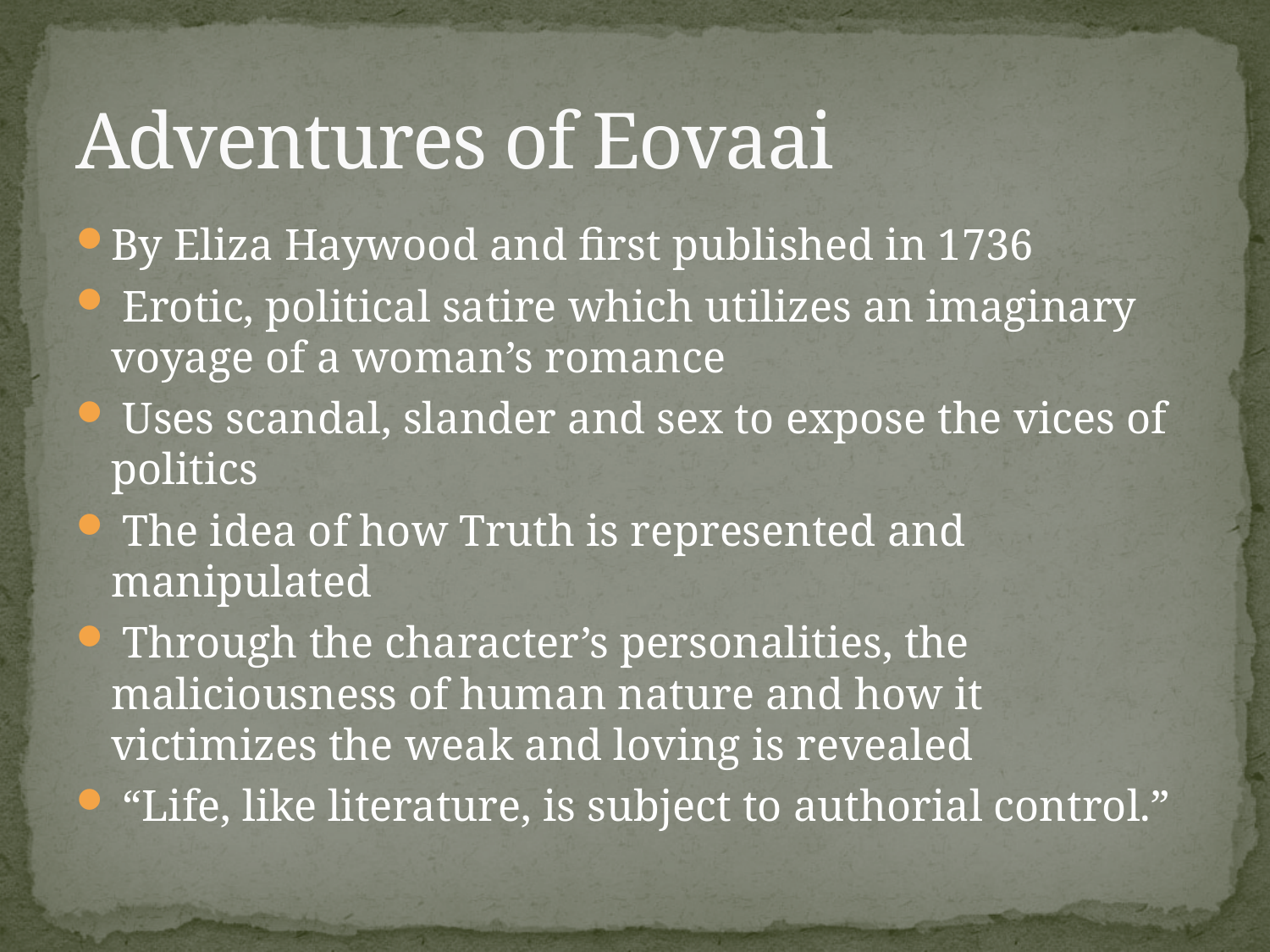

# Adventures of Eovaai
By Eliza Haywood and first published in 1736
 Erotic, political satire which utilizes an imaginary voyage of a woman’s romance
 Uses scandal, slander and sex to expose the vices of politics
 The idea of how Truth is represented and manipulated
 Through the character’s personalities, the maliciousness of human nature and how it victimizes the weak and loving is revealed
 “Life, like literature, is subject to authorial control.”